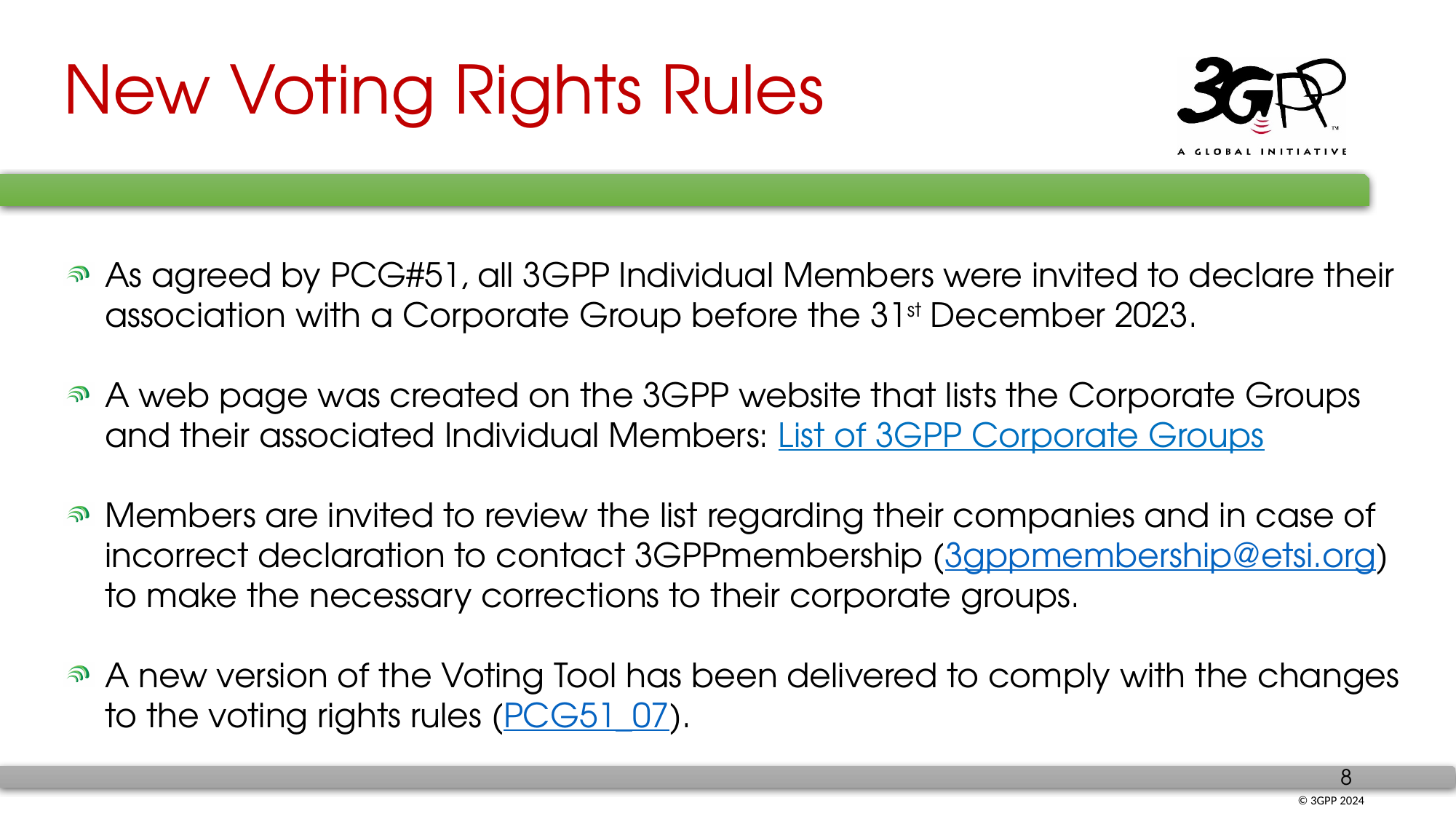

# New Voting Rights Rules
As agreed by PCG#51, all 3GPP Individual Members were invited to declare their association with a Corporate Group before the 31st December 2023.

A web page was created on the 3GPP website that lists the Corporate Groups and their associated Individual Members: List of 3GPP Corporate Groups

Members are invited to review the list regarding their companies and in case of incorrect declaration to contact 3GPPmembership (3gppmembership@etsi.org) to make the necessary corrections to their corporate groups.

A new version of the Voting Tool has been delivered to comply with the changes to the voting rights rules (PCG51_07).